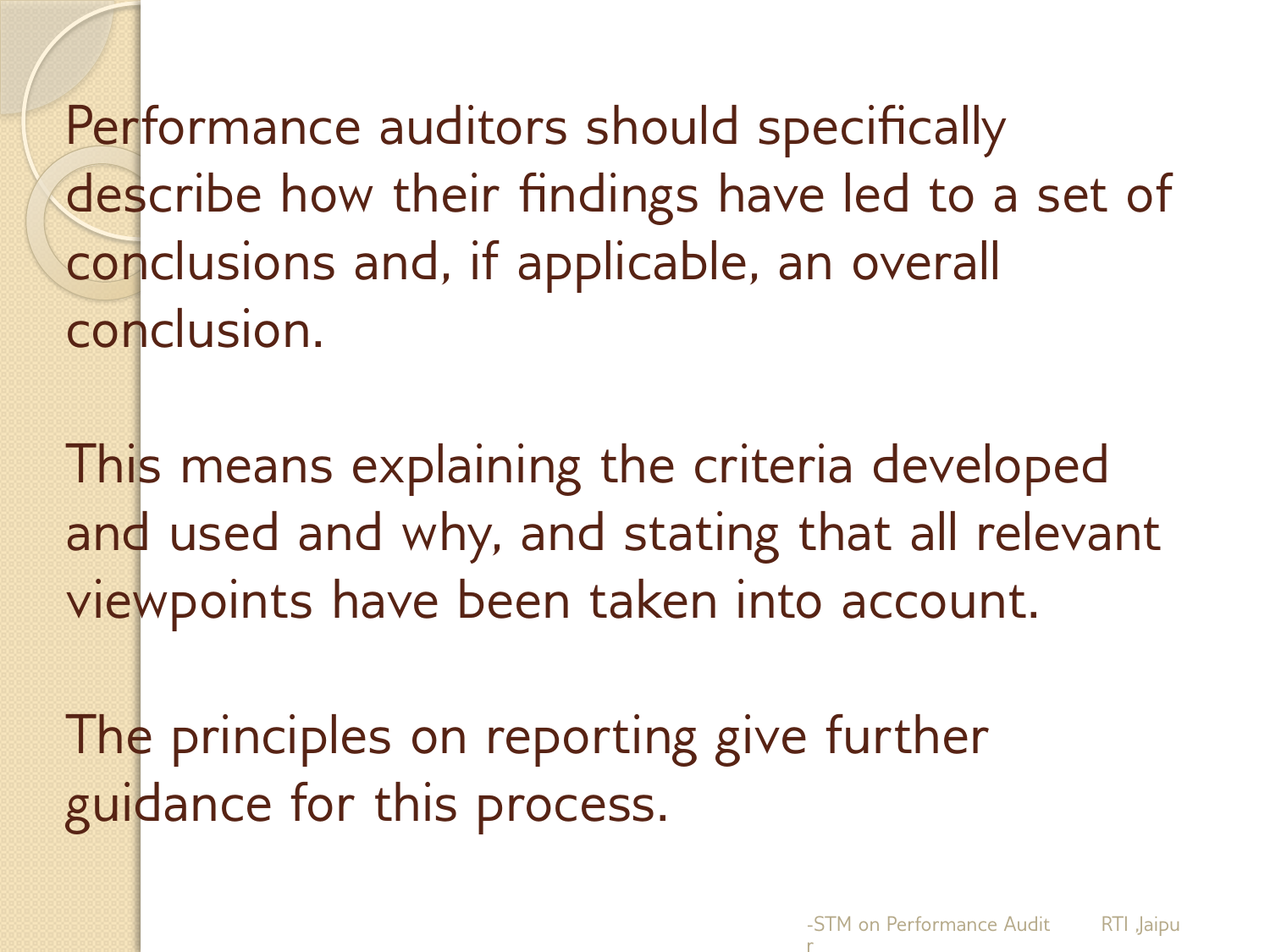

# Performance auditors should specifically describe how their findings have led to a set of conclusions and, if applicable, an overall conclusion. This means explaining the criteria developed and used and why, and stating that all relevant viewpoints have been taken into account. The principles on reporting give further guidance for this process.
-STM on Performance Audit        RTI ,Jaipur